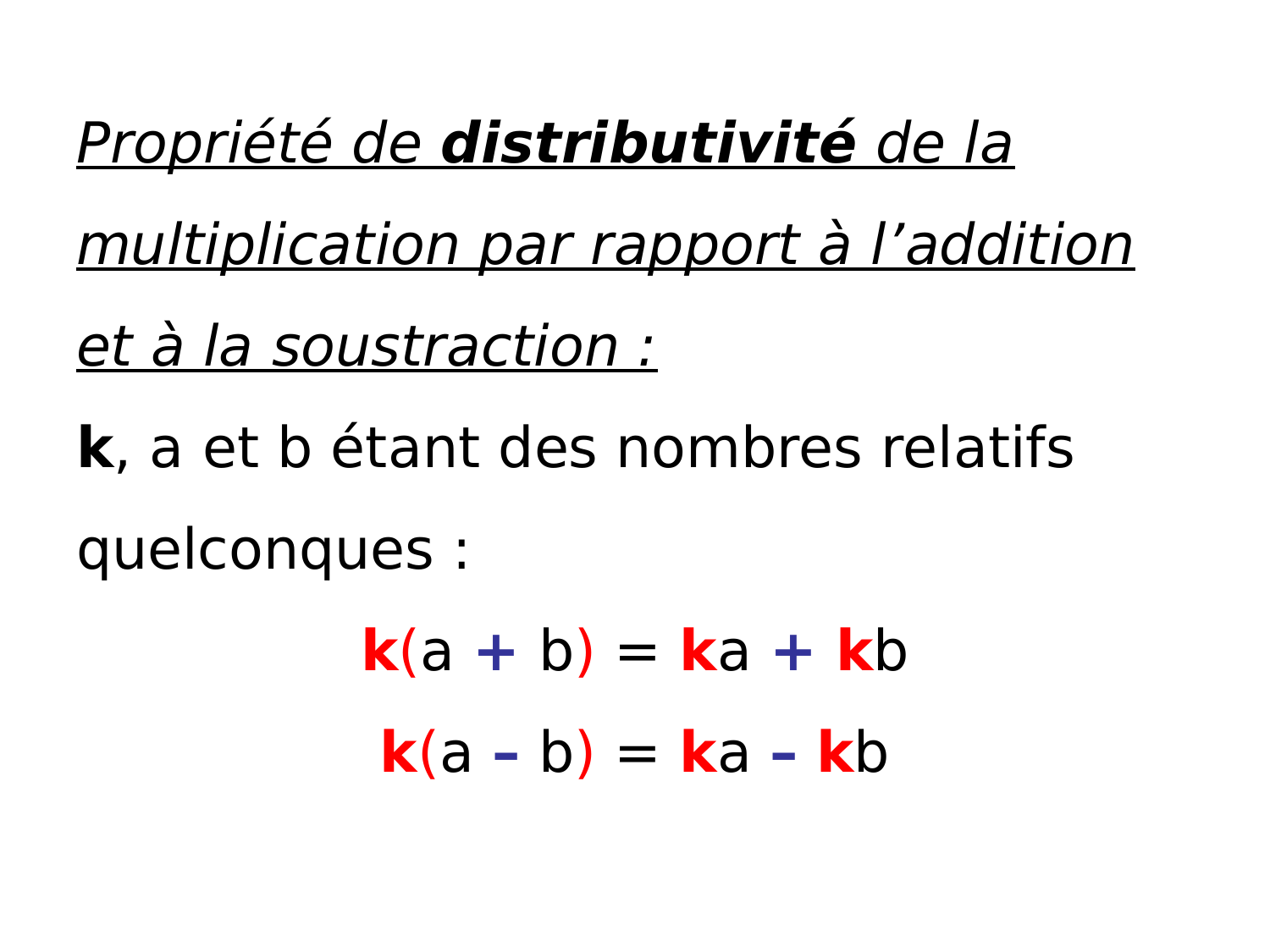

Propriété de distributivité de la multiplication par rapport à l’addition et à la soustraction :
k, a et b étant des nombres relatifs quelconques :
k(a + b) = ka + kb
k(a – b) = ka – kb